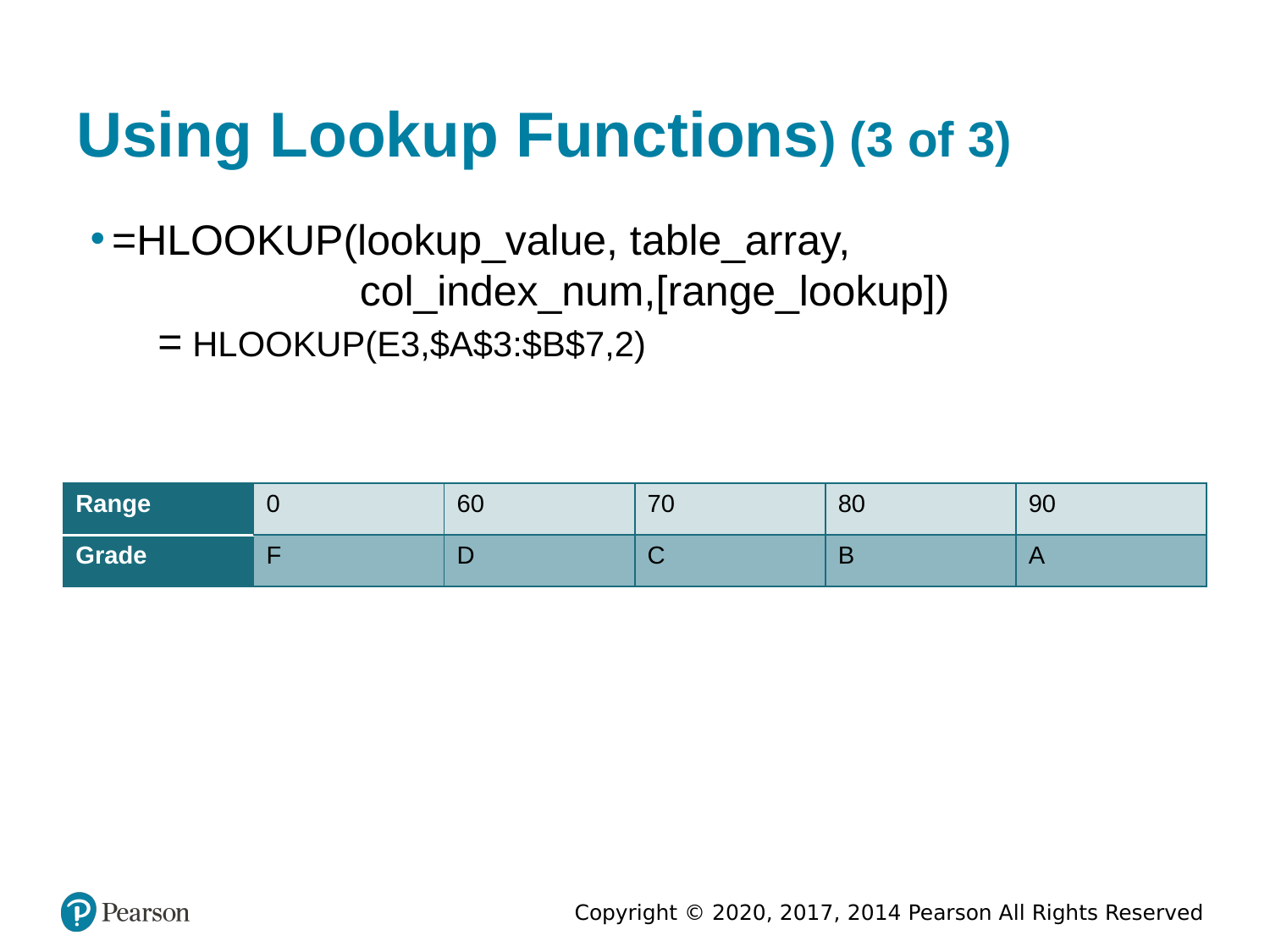

# Using Lookup Functions) (3 of 3)
=HLOOKUP(lookup_value, table_array,
                     col_index_num,[range_lookup])
= HLOOKUP(E3,$A$3:$B$7,2)

| Range | 0 | 60 | 70 | 80 | 90 |
| --- | --- | --- | --- | --- | --- |
| Grade | F | D | C | B | A |